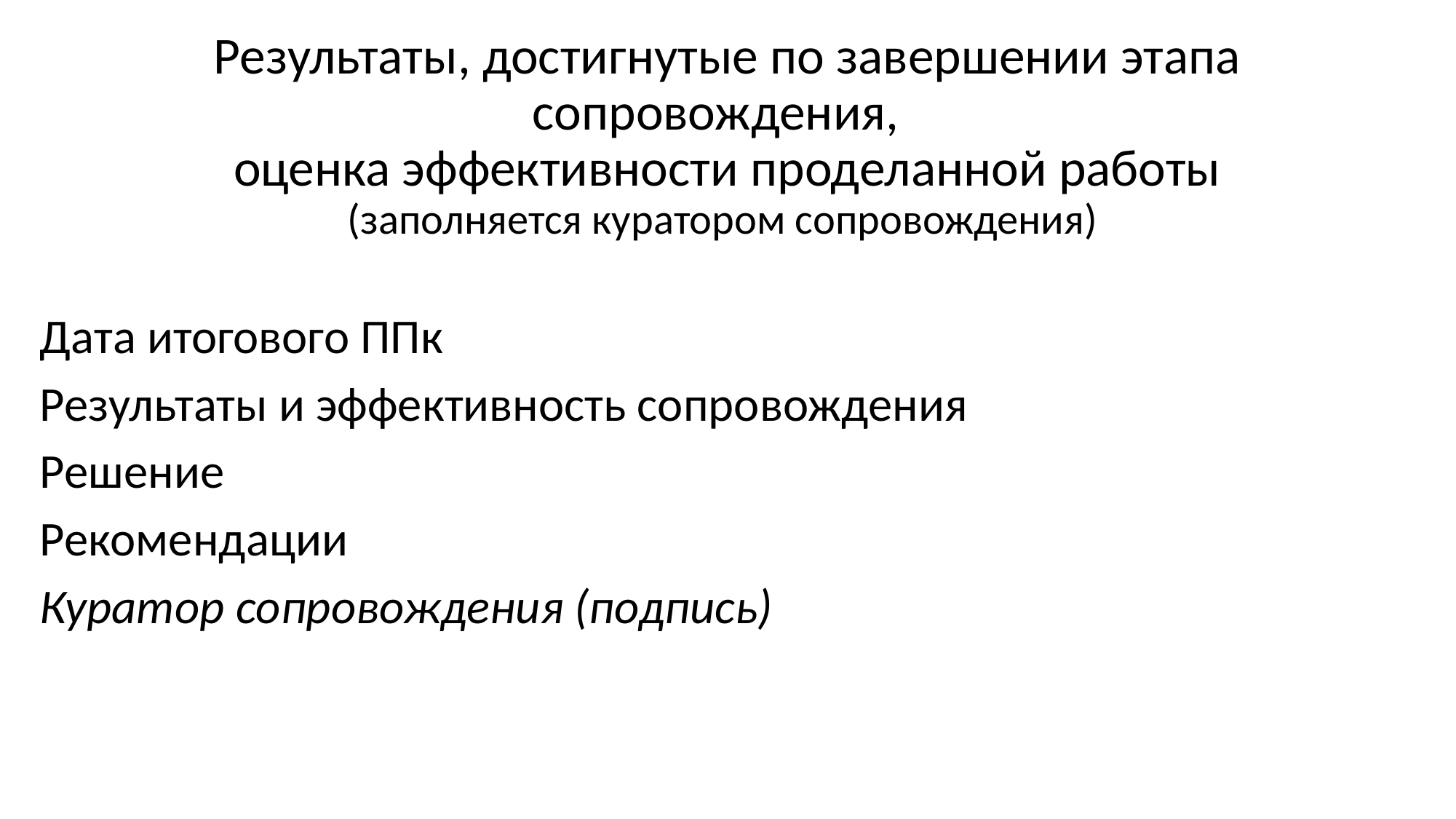

# Результаты, достигнутые по завершении этапа сопровождения,   оценка эффективности проделанной работы (заполняется куратором сопровождения)
Дата итогового ППк
Результаты и эффективность сопровождения
Решение
Рекомендации
Куратор сопровождения (подпись)